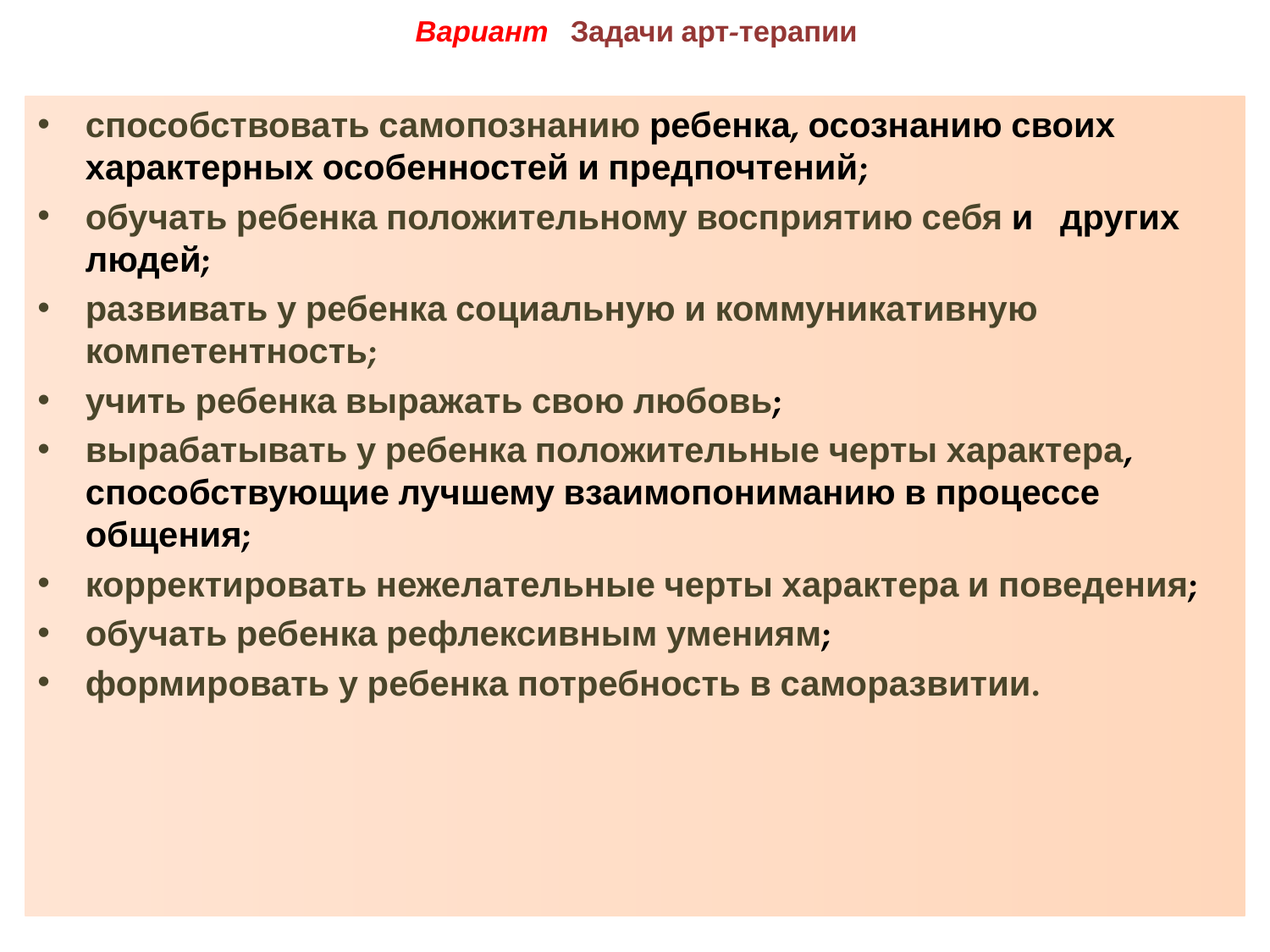

# Вариант   Задачи арт-терапии
способствовать самопознанию ребенка, осознанию своих характерных особенностей и предпочтений;
обучать ребенка положительному восприятию себя и   других людей;
развивать у ребенка социальную и коммуникативную компетентность;
учить ребенка выражать свою любовь;
вырабатывать у ребенка положительные черты характера, способствующие лучшему взаимопониманию в процессе общения;
корректировать нежелательные черты характера и поведения;
обучать ребенка рефлексивным умениям;
формировать у ребенка потребность в саморазвитии.